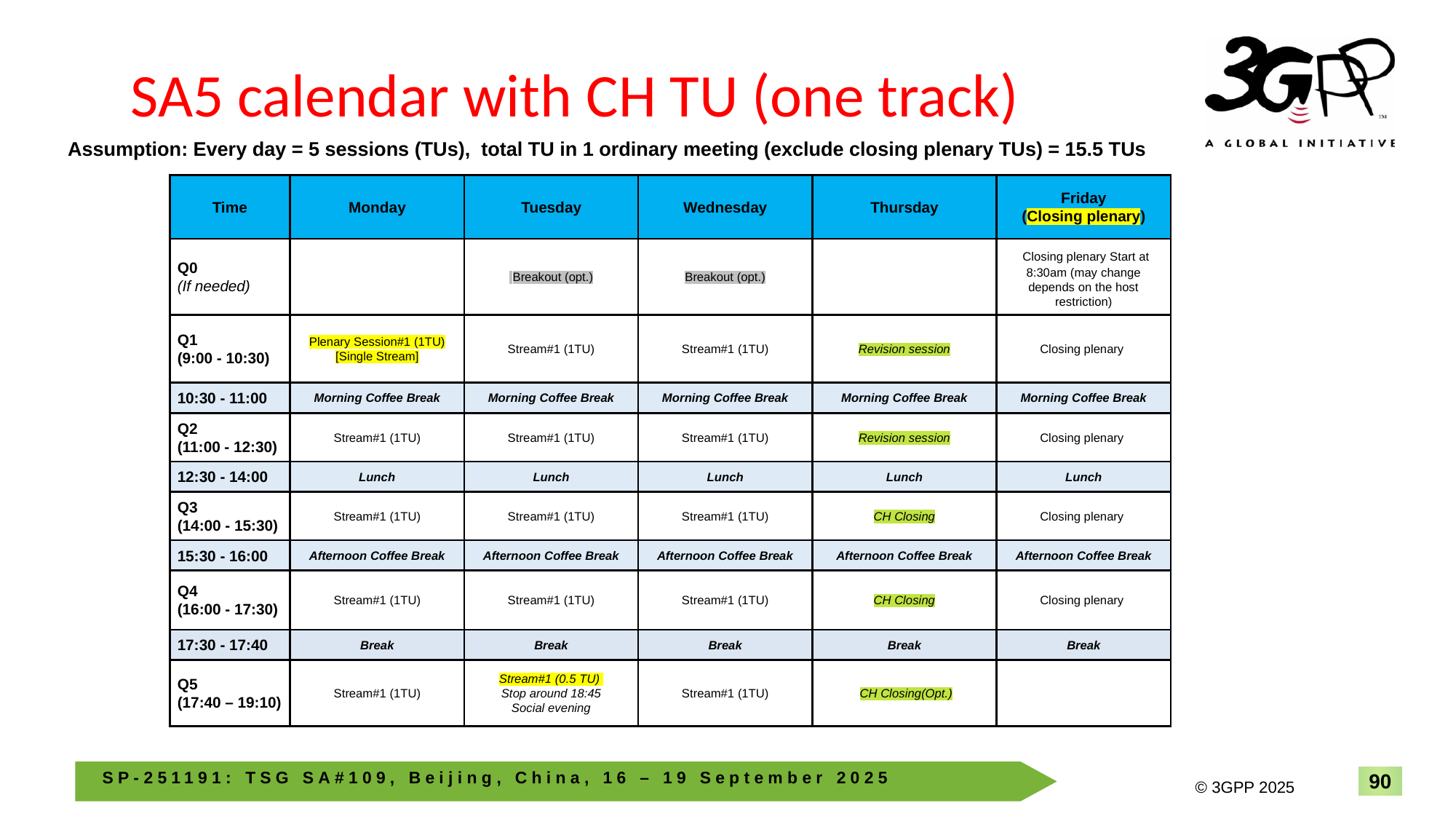

# SA5 calendar with CH TU (one track)
Assumption: Every day = 5 sessions (TUs),  total TU in 1 ordinary meeting (exclude closing plenary TUs) = 15.5 TUs
| Time | Monday | Tuesday | Wednesday | Thursday | Friday (Closing plenary) |
| --- | --- | --- | --- | --- | --- |
| Q0 (If needed) |  | Breakout (opt.) | Breakout (opt.) |  | Closing plenary Start at 8:30am (may change depends on the host restriction) |
| Q1 (9:00 - 10:30) | Plenary Session#1 (1TU) [Single Stream] | Stream#1 (1TU) | Stream#1 (1TU) | Revision session | Closing plenary |
| 10:30 - 11:00 | Morning Coffee Break | Morning Coffee Break | Morning Coffee Break | Morning Coffee Break | Morning Coffee Break |
| Q2 (11:00 - 12:30) | Stream#1 (1TU) | Stream#1 (1TU) | Stream#1 (1TU) | Revision session | Closing plenary |
| 12:30 - 14:00 | Lunch | Lunch | Lunch | Lunch | Lunch |
| Q3 (14:00 - 15:30) | Stream#1 (1TU) | Stream#1 (1TU) | Stream#1 (1TU) | CH Closing | Closing plenary |
| 15:30 - 16:00 | Afternoon Coffee Break | Afternoon Coffee Break | Afternoon Coffee Break | Afternoon Coffee Break | Afternoon Coffee Break |
| Q4 (16:00 - 17:30) | Stream#1 (1TU) | Stream#1 (1TU) | Stream#1 (1TU) | CH Closing | Closing plenary |
| 17:30 - 17:40 | Break | Break | Break | Break | Break |
| Q5 (17:40 – 19:10) | Stream#1 (1TU) | Stream#1 (0.5 TU) Stop around 18:45 Social evening | Stream#1 (1TU) | CH Closing(Opt.) |  |